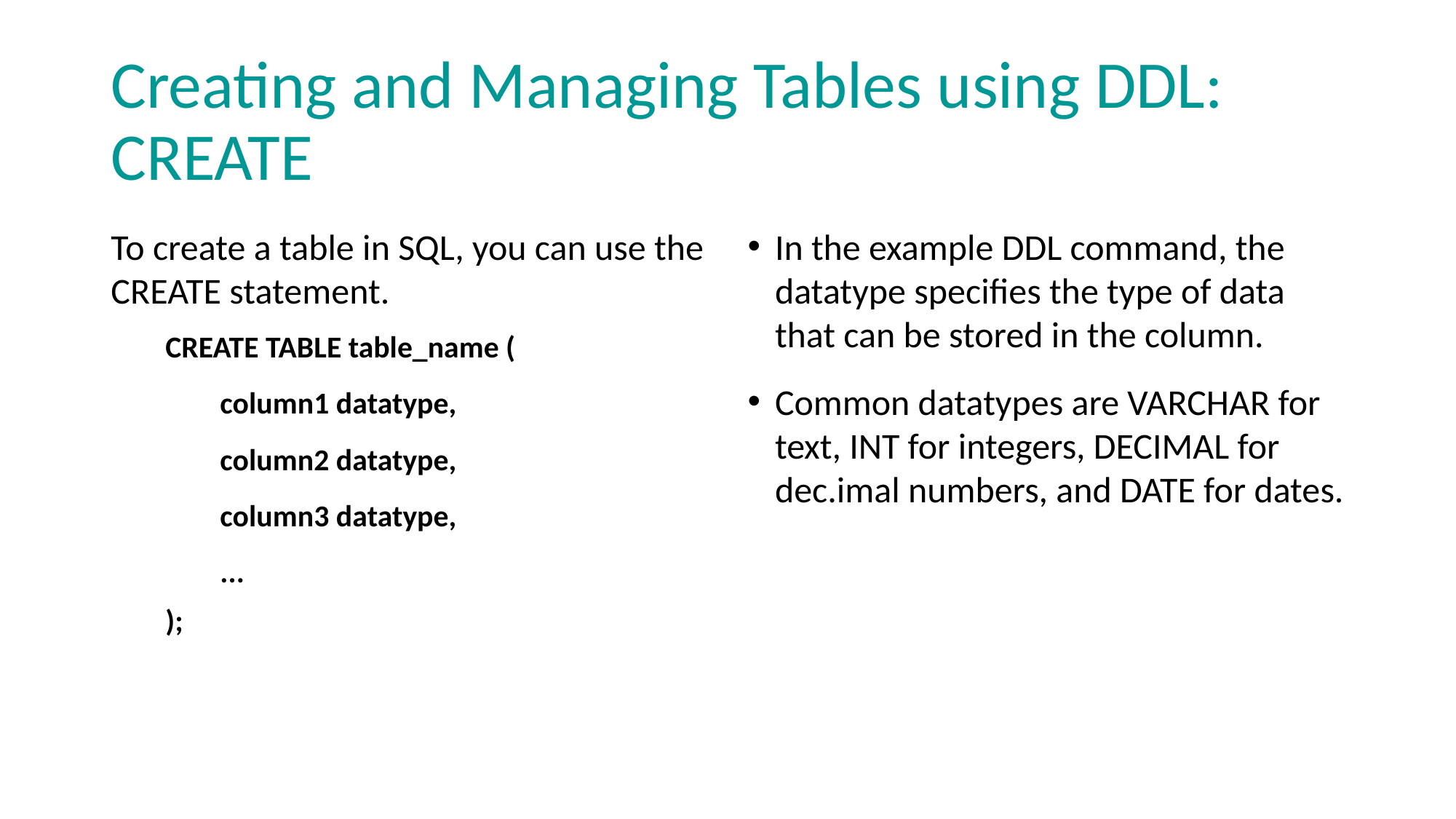

# Creating and Managing Tables using DDL: CREATE
To create a table in SQL, you can use the CREATE statement.
CREATE TABLE table_name (
   	column1 datatype,
   	column2 datatype,
   	column3 datatype,
   	...
);

In the example DDL command, the datatype specifies the type of data that can be stored in the column.
Common datatypes are VARCHAR for text, INT for integers, DECIMAL for dec.imal numbers, and DATE for dates.